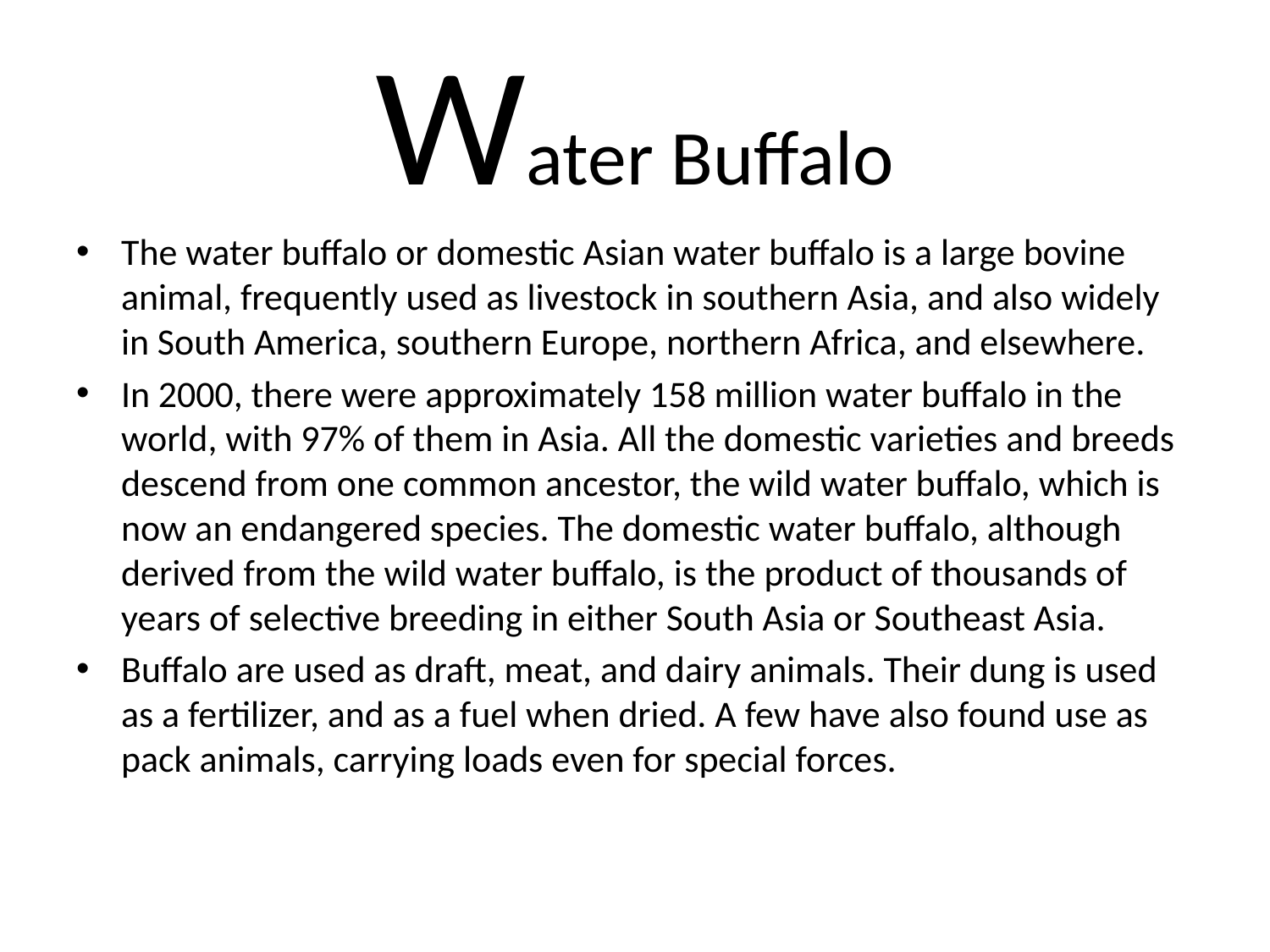

# Water Buffalo
The water buffalo or domestic Asian water buffalo is a large bovine animal, frequently used as livestock in southern Asia, and also widely in South America, southern Europe, northern Africa, and elsewhere.
In 2000, there were approximately 158 million water buffalo in the world, with 97% of them in Asia. All the domestic varieties and breeds descend from one common ancestor, the wild water buffalo, which is now an endangered species. The domestic water buffalo, although derived from the wild water buffalo, is the product of thousands of years of selective breeding in either South Asia or Southeast Asia.
Buffalo are used as draft, meat, and dairy animals. Their dung is used as a fertilizer, and as a fuel when dried. A few have also found use as pack animals, carrying loads even for special forces.